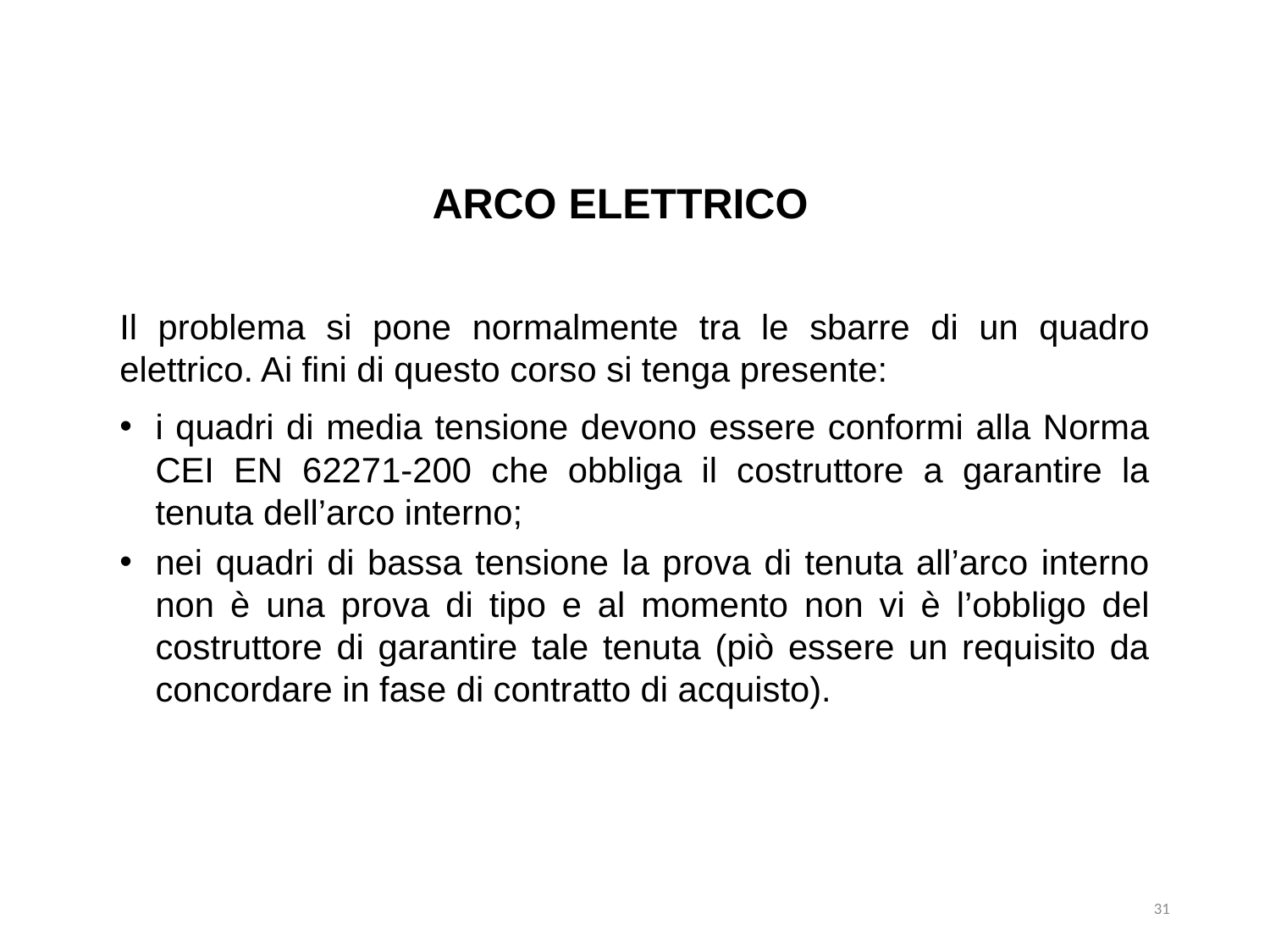

ARCO ELETTRICO
Il problema si pone normalmente tra le sbarre di un quadro elettrico. Ai fini di questo corso si tenga presente:
i quadri di media tensione devono essere conformi alla Norma CEI EN 62271-200 che obbliga il costruttore a garantire la tenuta dell’arco interno;
nei quadri di bassa tensione la prova di tenuta all’arco interno non è una prova di tipo e al momento non vi è l’obbligo del costruttore di garantire tale tenuta (piò essere un requisito da concordare in fase di contratto di acquisto).

31